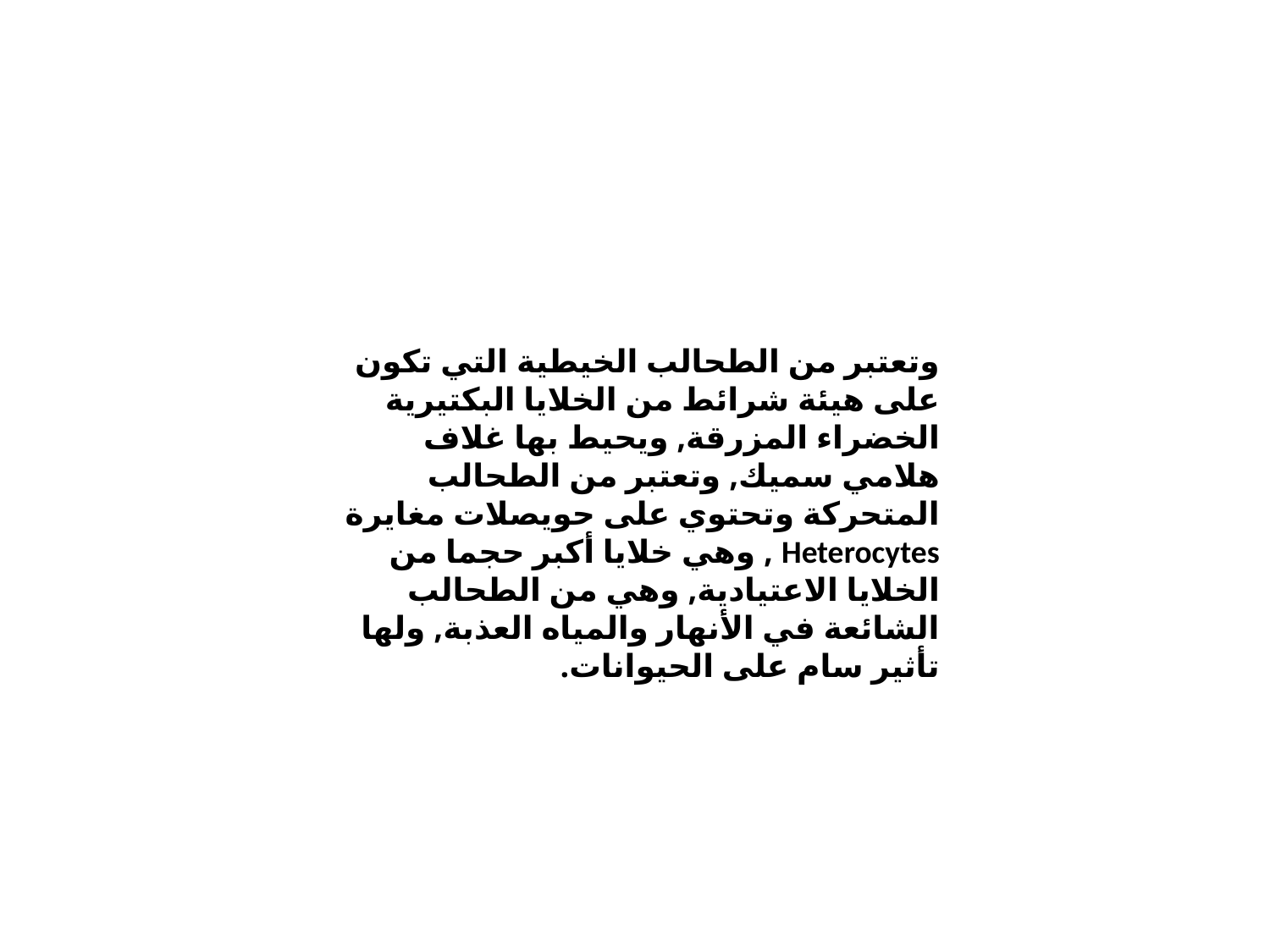

وتعتبر من الطحالب الخيطية التي تكون على هيئة شرائط من الخلايا البكتيرية الخضراء المزرقة, ويحيط بها غلاف هلامي سميك, وتعتبر من الطحالب المتحركة وتحتوي على حويصلات مغايرة Heterocytes , وهي خلايا أكبر حجما من الخلايا الاعتيادية, وهي من الطحالب الشائعة في الأنهار والمياه العذبة, ولها تأثير سام على الحيوانات.